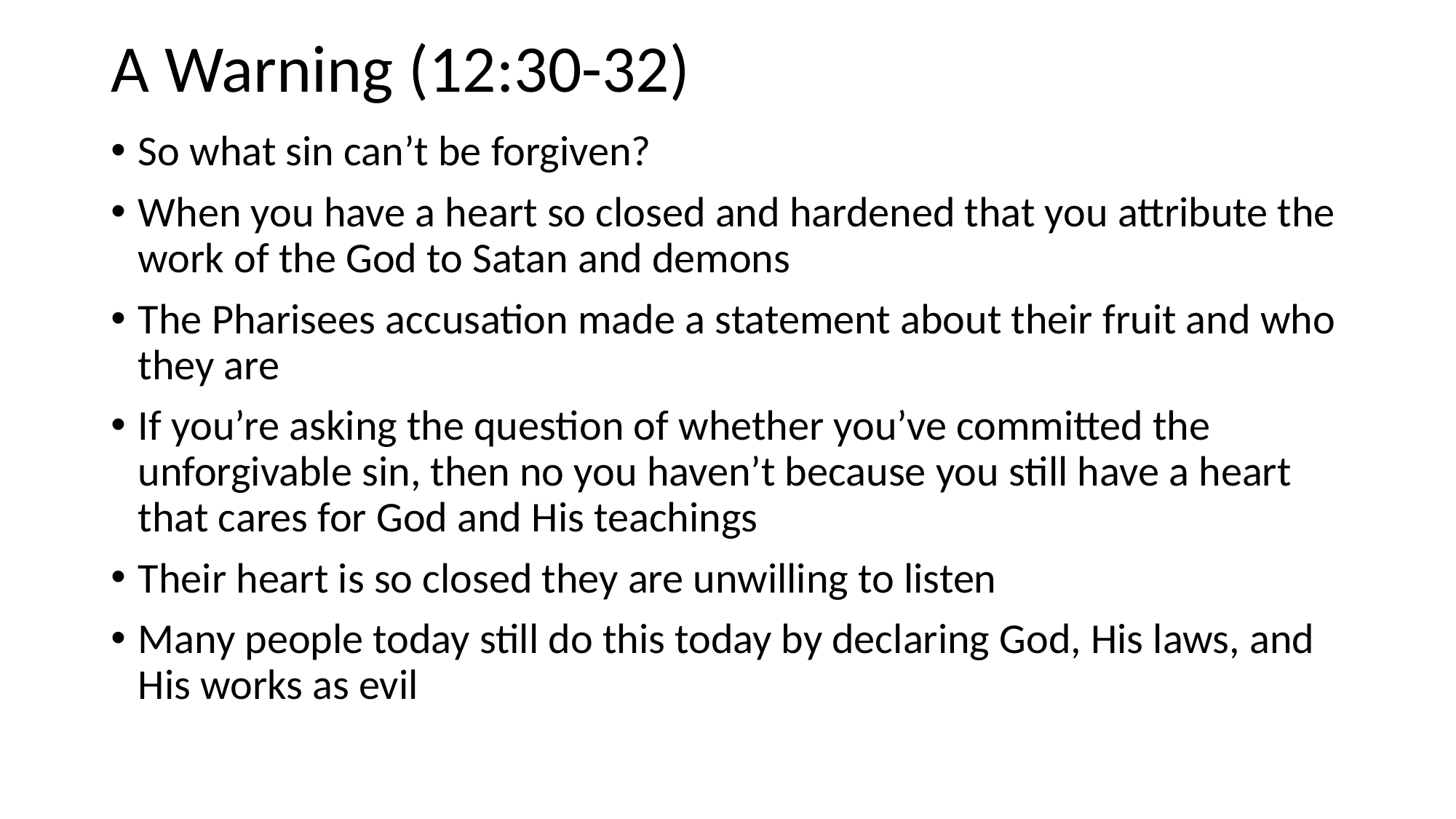

# A Warning (12:30-32)
So what sin can’t be forgiven?
When you have a heart so closed and hardened that you attribute the work of the God to Satan and demons
The Pharisees accusation made a statement about their fruit and who they are
If you’re asking the question of whether you’ve committed the unforgivable sin, then no you haven’t because you still have a heart that cares for God and His teachings
Their heart is so closed they are unwilling to listen
Many people today still do this today by declaring God, His laws, and His works as evil